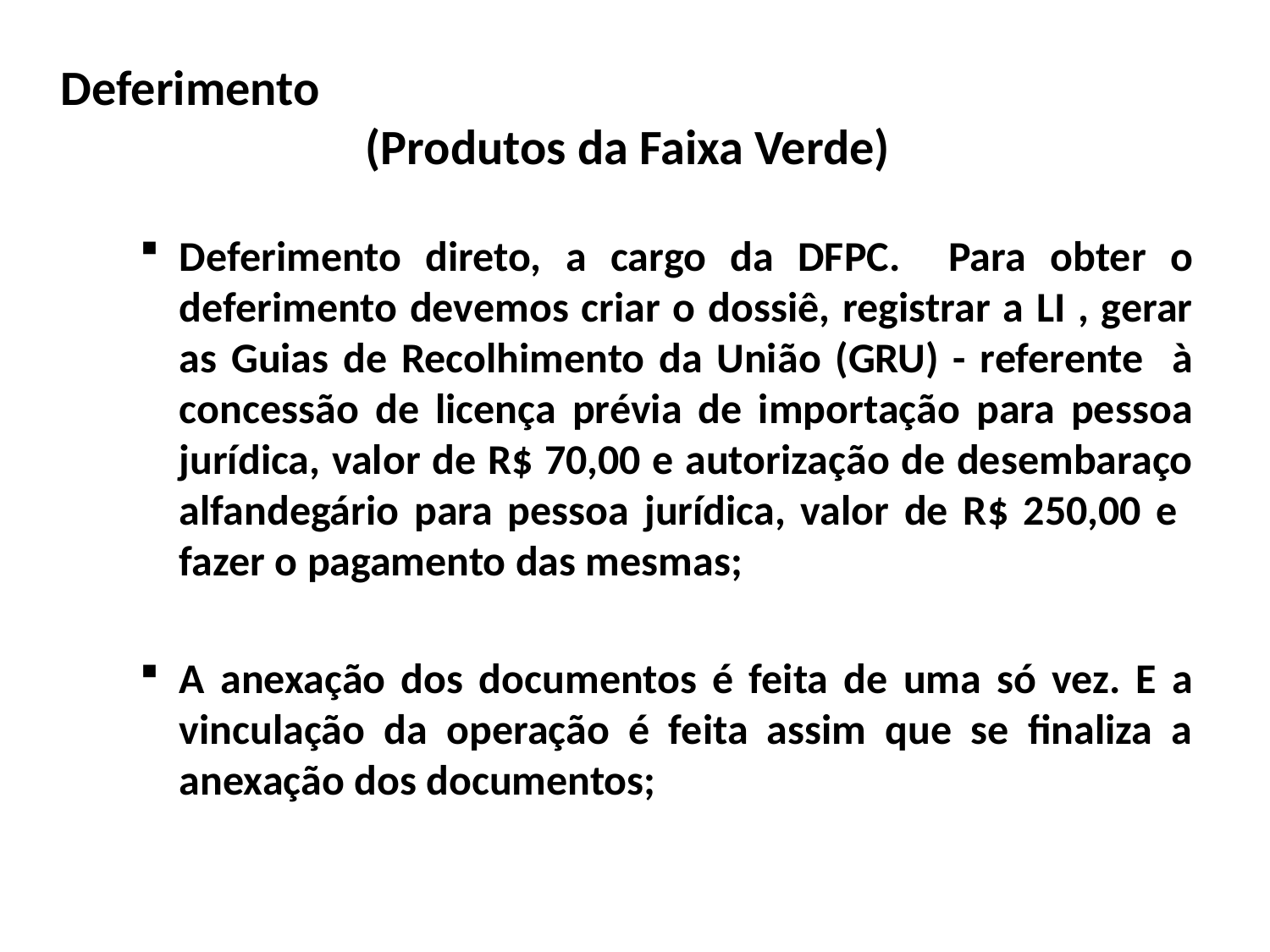

# Deferimento                                                                               (Produtos da Faixa Verde)
Deferimento direto, a cargo da DFPC.  Para obter o deferimento devemos criar o dossiê, registrar a LI , gerar as Guias de Recolhimento da União (GRU) - referente  à concessão de licença prévia de importação para pessoa jurídica, valor de R$ 70,00 e autorização de desembaraço alfandegário para pessoa jurídica, valor de R$ 250,00 e  fazer o pagamento das mesmas;

A anexação dos documentos é feita de uma só vez. E a vinculação da operação é feita assim que se finaliza a anexação dos documentos;